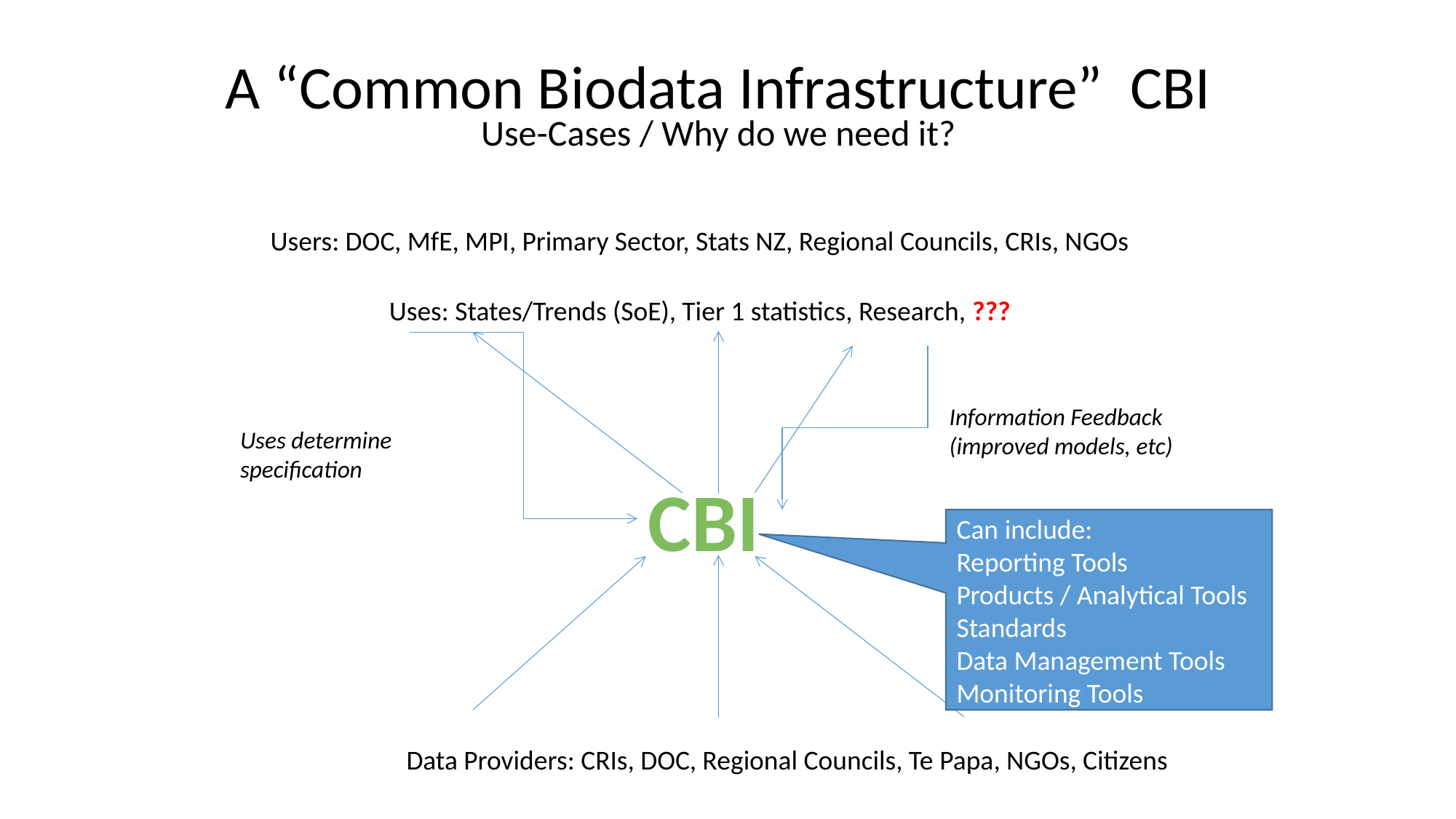

# A “Common Biodata Infrastructure”  CBI
Use-Cases / Why do we need it?
Users: DOC, MfE, MPI, Primary Sector, Stats NZ, Regional Councils, CRIs, NGOs
Uses: States/Trends (SoE), Tier 1 statistics, Research, ???
Information Feedback
(improved models, etc)
Uses determine
specification
CBI
Can include:
Reporting Tools
Products / Analytical Tools
Standards
Data Management Tools
Monitoring Tools
Data Providers: CRIs, DOC, Regional Councils, Te Papa, NGOs, Citizens